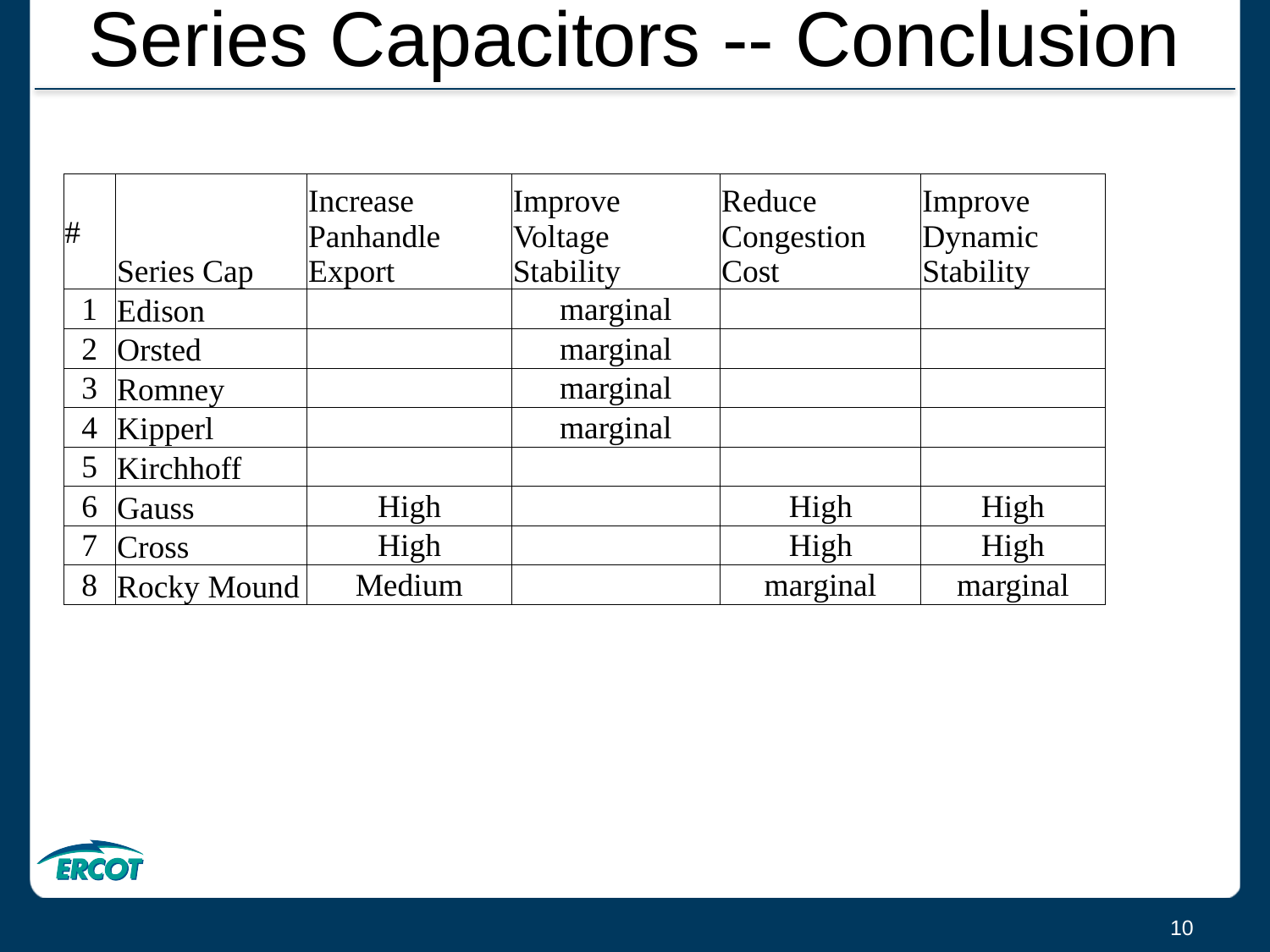

# Series Capacitors -- Conclusion
| # | Series Cap | Increase Panhandle Export | Improve Voltage Stability | Reduce Congestion Cost | Improve Dynamic Stability |
| --- | --- | --- | --- | --- | --- |
| 1 | Edison |  | marginal |  |  |
| 2 | Orsted |  | marginal |  |  |
| 3 | Romney |  | marginal |  |  |
| 4 | Kipperl |  | marginal |  |  |
| 5 | Kirchhoff |  |  |  |  |
| 6 | Gauss | High |  | High | High |
| 7 | Cross | High |  | High | High |
| 8 | Rocky Mound | Medium |  | marginal | marginal |
10